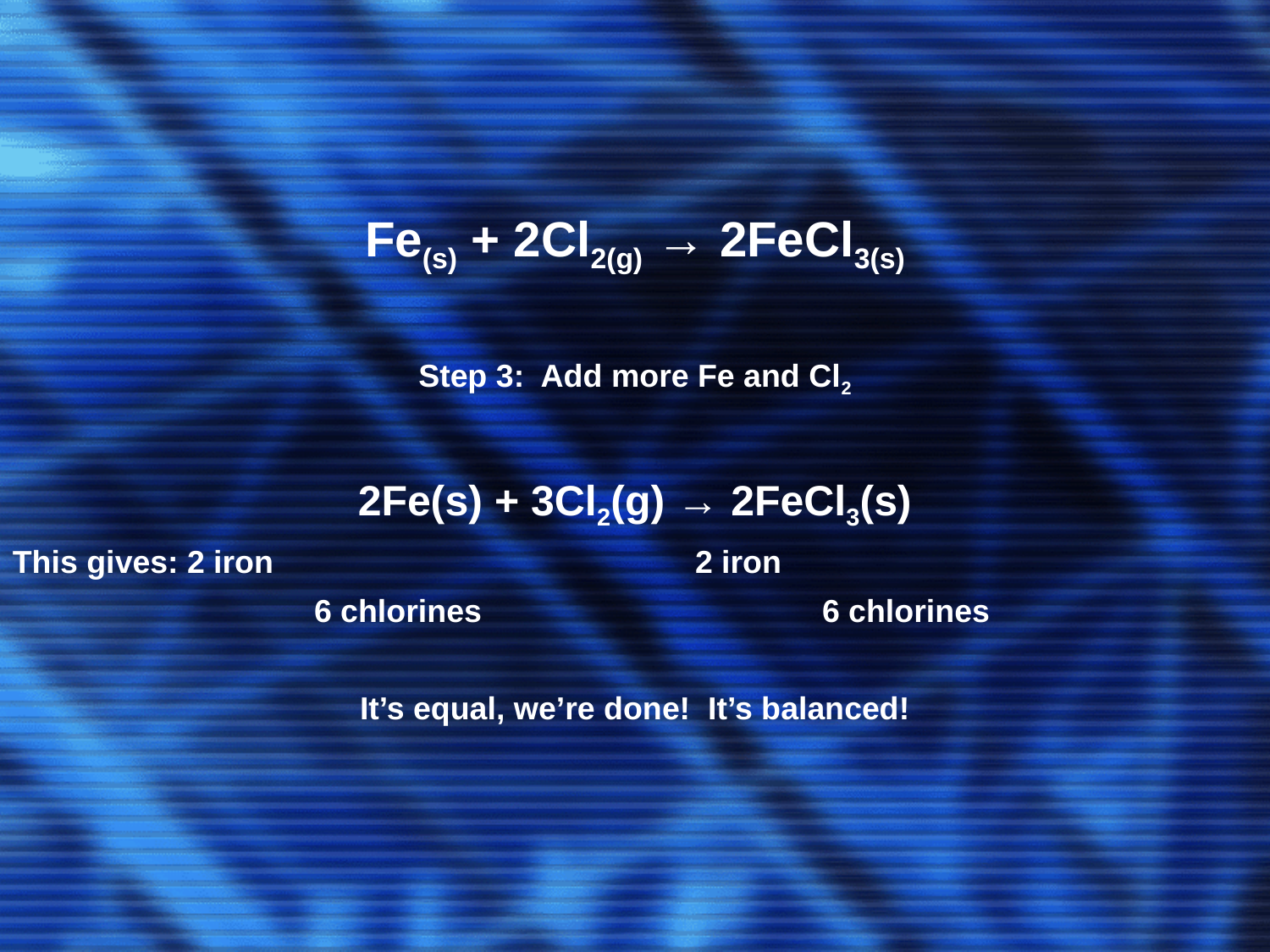

Fe(s) + 2Cl2(g) → 2FeCl3(s)

Step 3:  Add more Fe and Cl2

2Fe(s) + 3Cl2(g) → 2FeCl3(s)
This gives:	2 iron				2 iron
			6 chlorines			6 chlorines

It’s equal, we’re done!  It’s balanced!